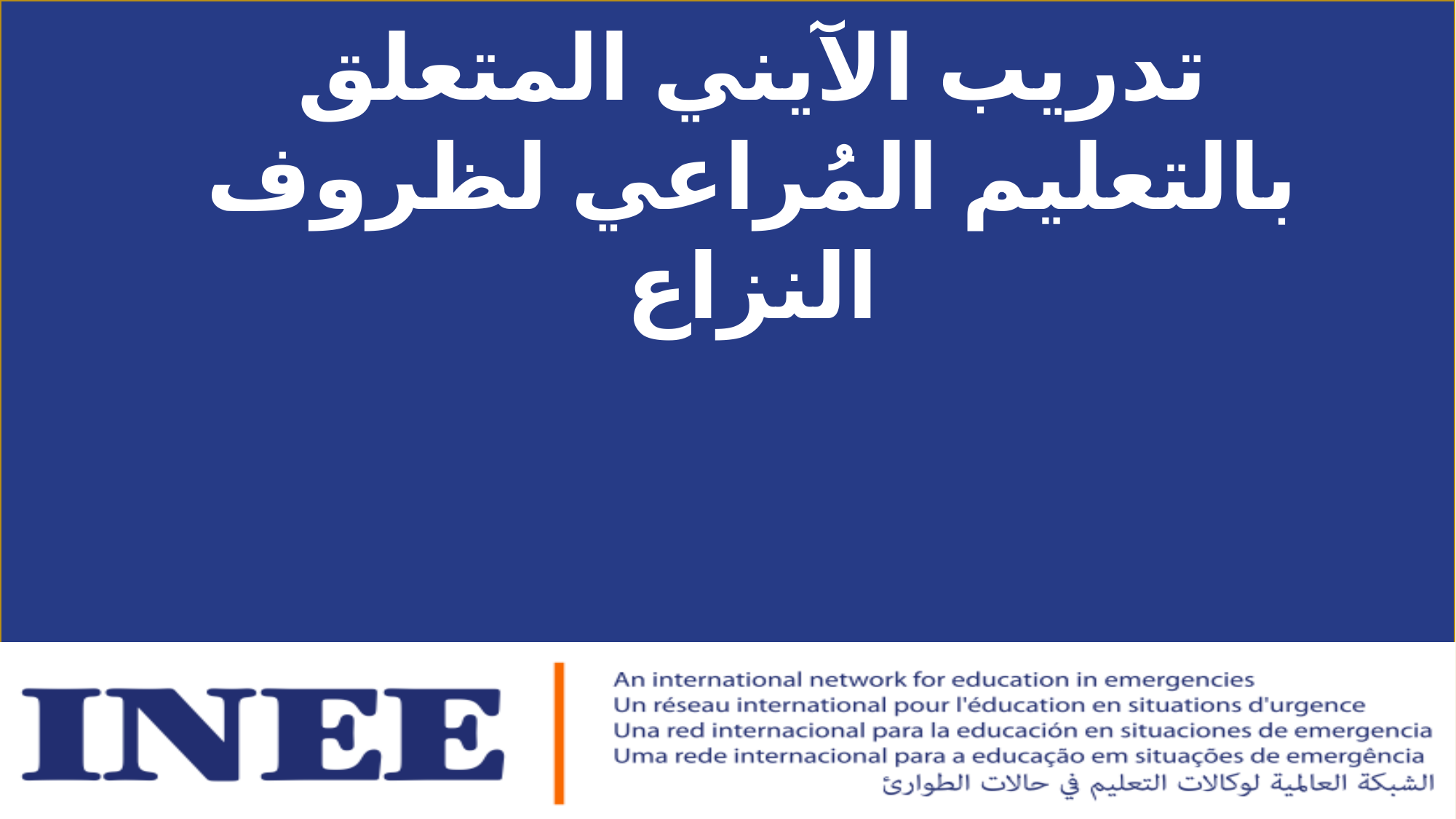

# تدريب الآيني المتعلق بالتعليم المُراعي لظروف النزاع